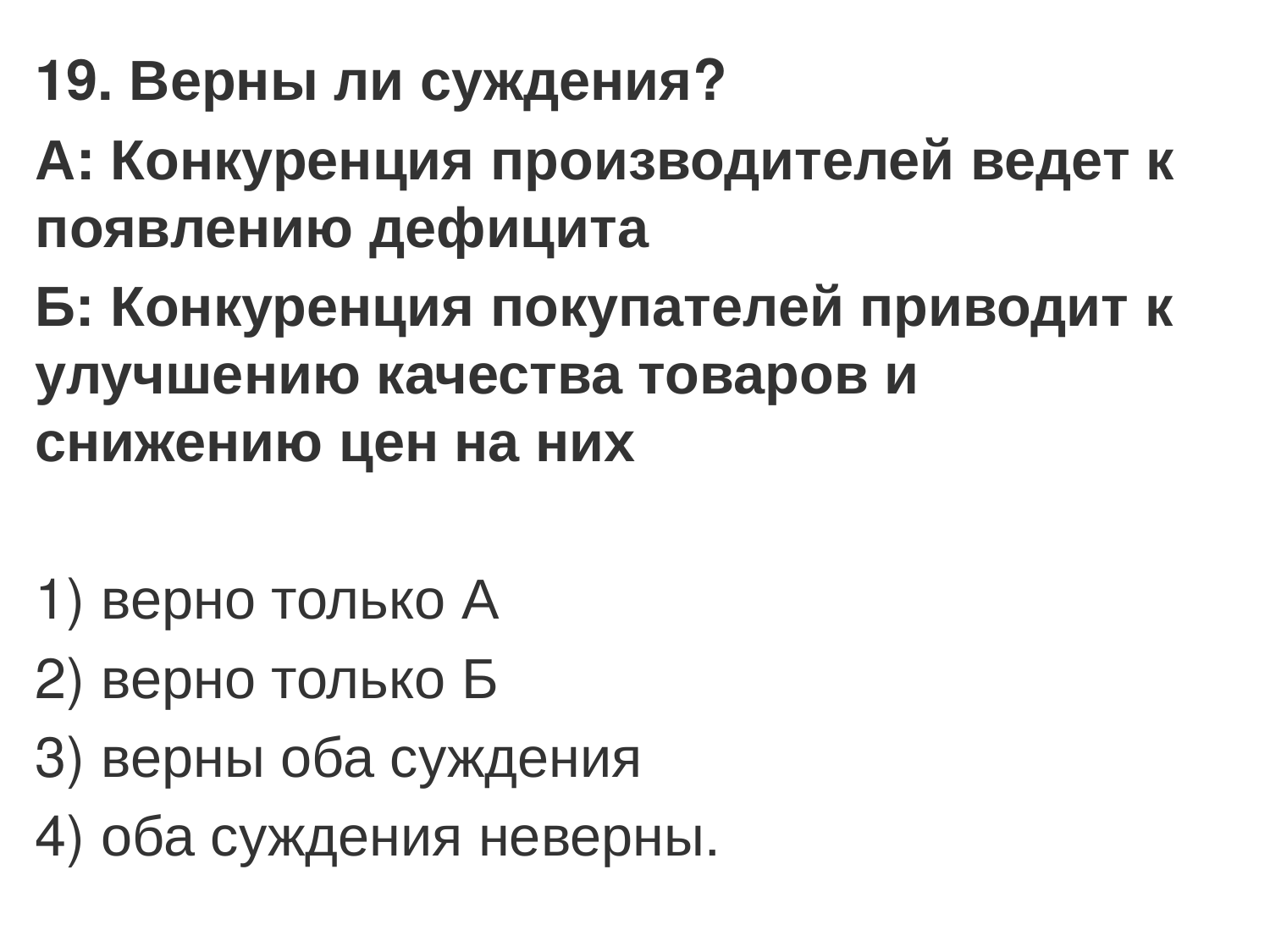

19. Верны ли суждения?
А: Конкуренция производителей ведет к появлению дефицита
Б: Конкуренция покупателей приводит к улучшению качества товаров и снижению цен на них

1) верно только А
2) верно только Б
3) верны оба суждения
4) оба суждения неверны.